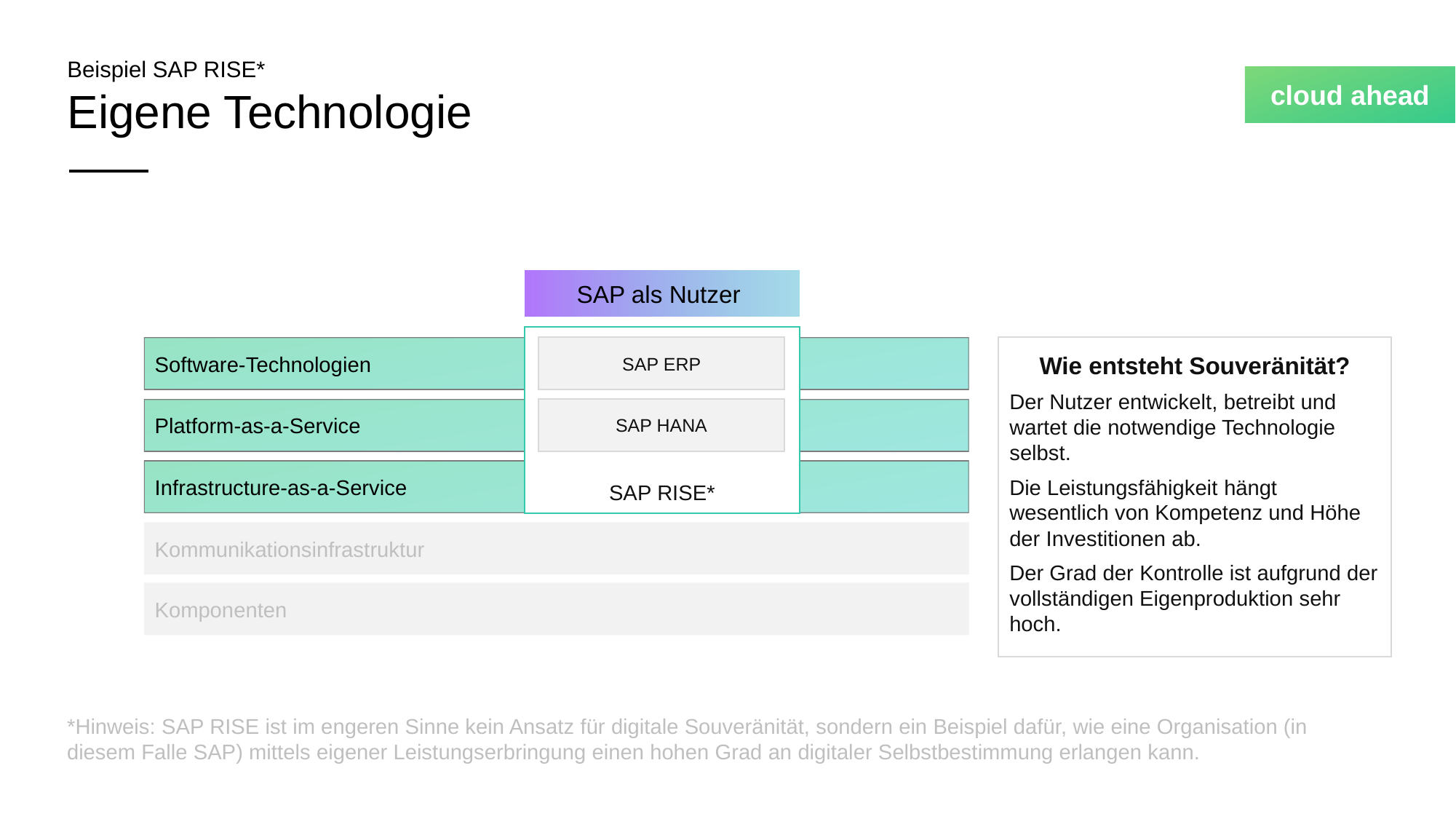

# Beispiel SAP RISE* Eigene Technologie
SAP als Nutzer
SAP RISE*
SAP ERP
SAP HANA
Software-Technologien
Platform-as-a-Service
Infrastructure-as-a-Service
Kommunikationsinfrastruktur
Komponenten
Wie entsteht Souveränität?
Der Nutzer entwickelt, betreibt und wartet die notwendige Technologie selbst.
Die Leistungsfähigkeit hängt wesentlich von Kompetenz und Höhe der Investitionen ab.
Der Grad der Kontrolle ist aufgrund der vollständigen Eigenproduktion sehr hoch.

*Hinweis: SAP RISE ist im engeren Sinne kein Ansatz für digitale Souveränität, sondern ein Beispiel dafür, wie eine Organisation (in diesem Falle SAP) mittels eigener Leistungserbringung einen hohen Grad an digitaler Selbstbestimmung erlangen kann.